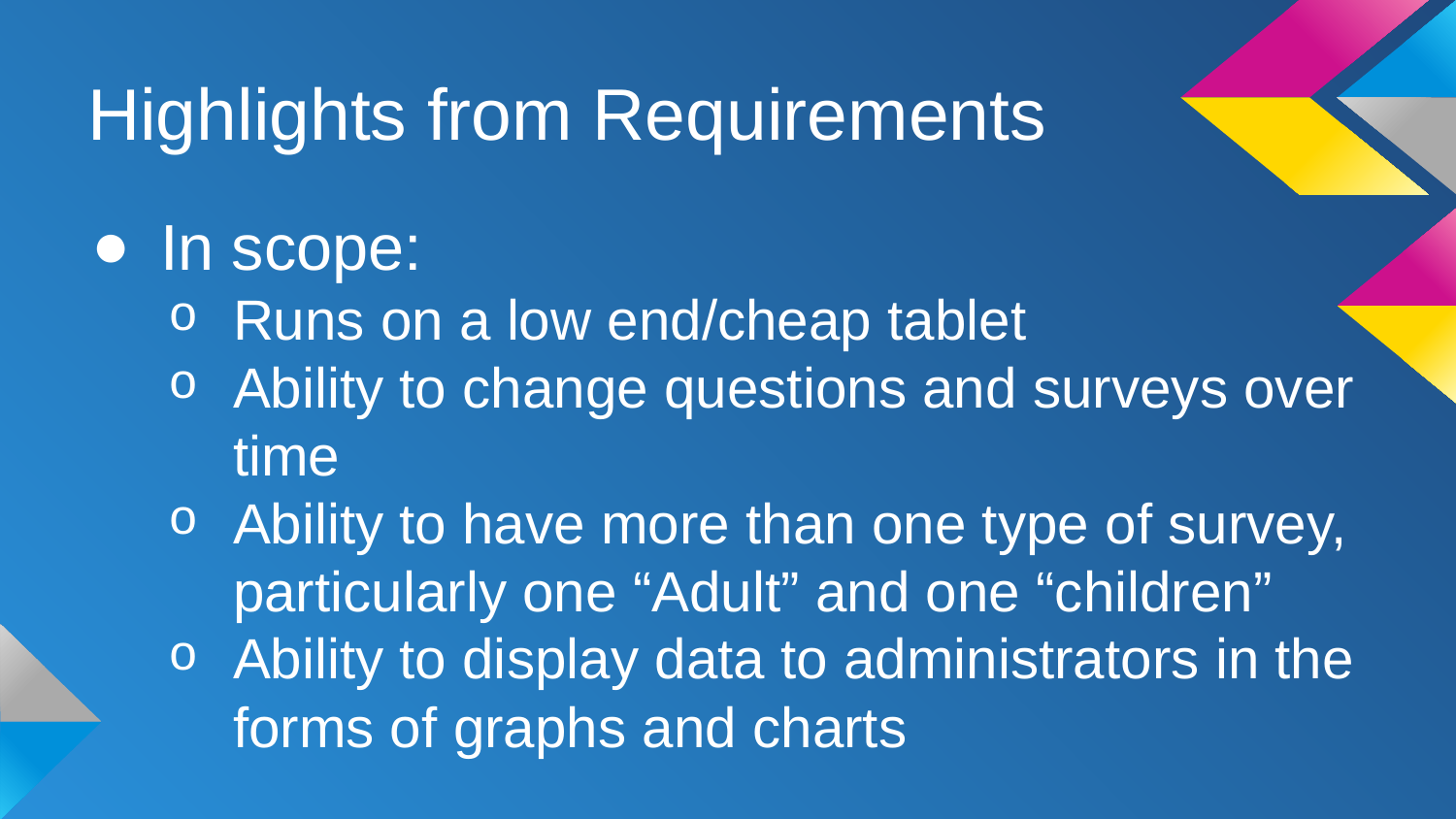

# Highlights from Requirements
In scope:
Runs on a low end/cheap tablet
Ability to change questions and surveys over time
Ability to have more than one type of survey, particularly one “Adult” and one “children”
Ability to display data to administrators in the forms of graphs and charts